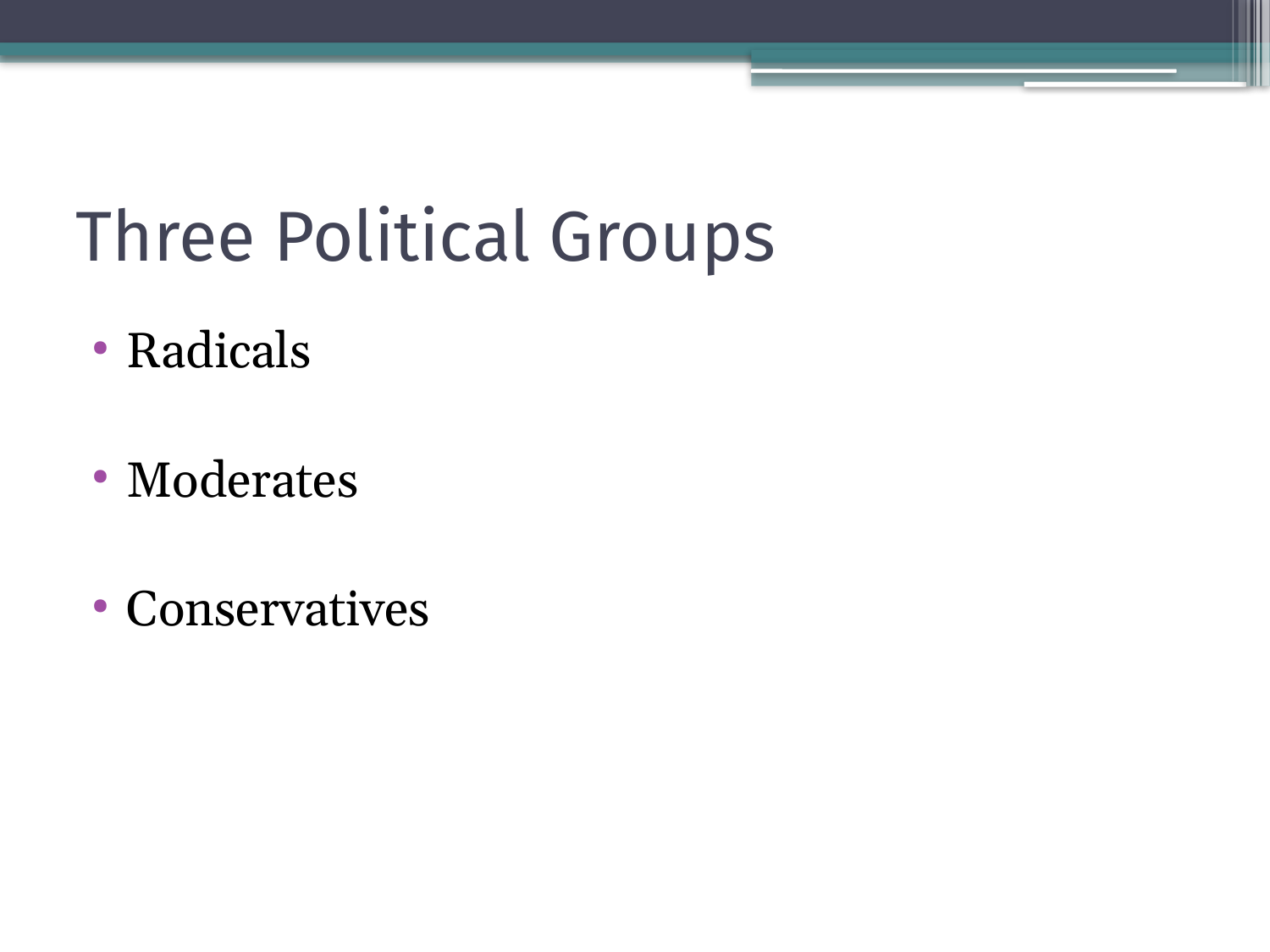

# Three Political Groups
Radicals

Moderates

Conservatives